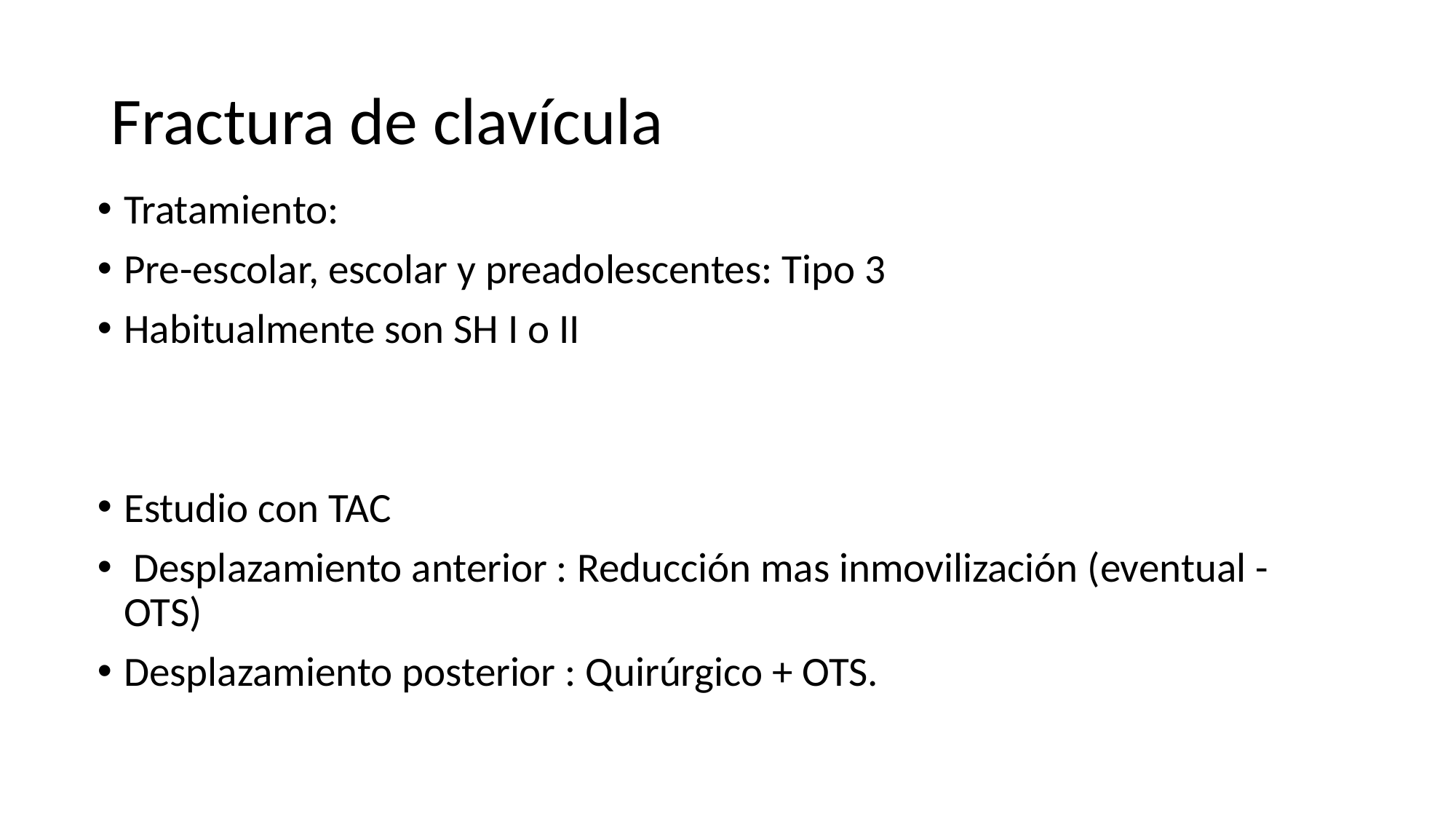

# Fractura de clavícula
Tratamiento:
Pre-escolar, escolar y preadolescentes: Tipo 3
Habitualmente son SH I o II

Estudio con TAC
 Desplazamiento anterior : Reducción mas inmovilización (eventual -OTS)
Desplazamiento posterior : Quirúrgico + OTS.